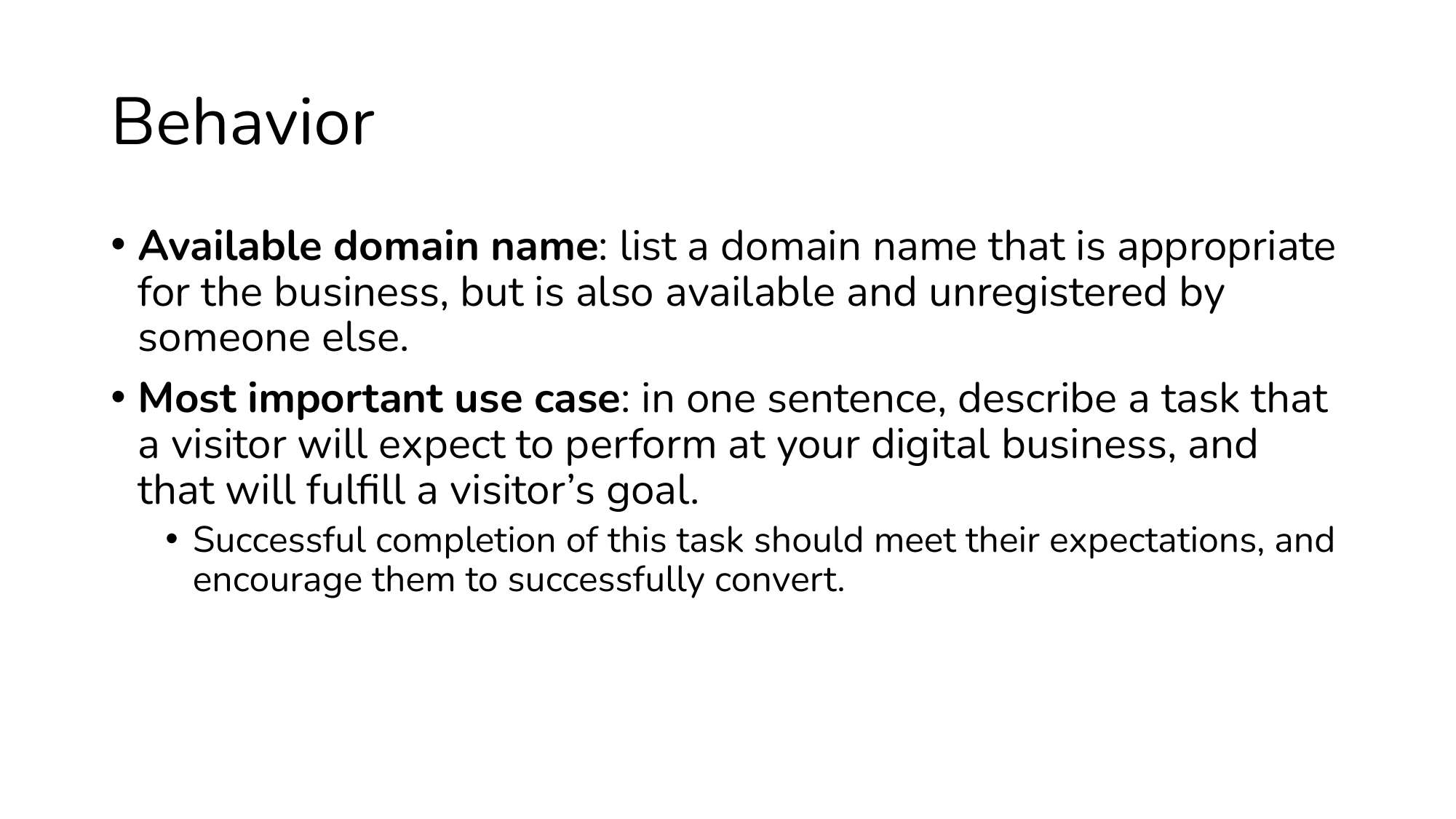

# Behavior
Available domain name: list a domain name that is appropriate for the business, but is also available and unregistered by someone else.
Most important use case: in one sentence, describe a task that a visitor will expect to perform at your digital business, and that will fulfill a visitor’s goal.
Successful completion of this task should meet their expectations, and encourage them to successfully convert.